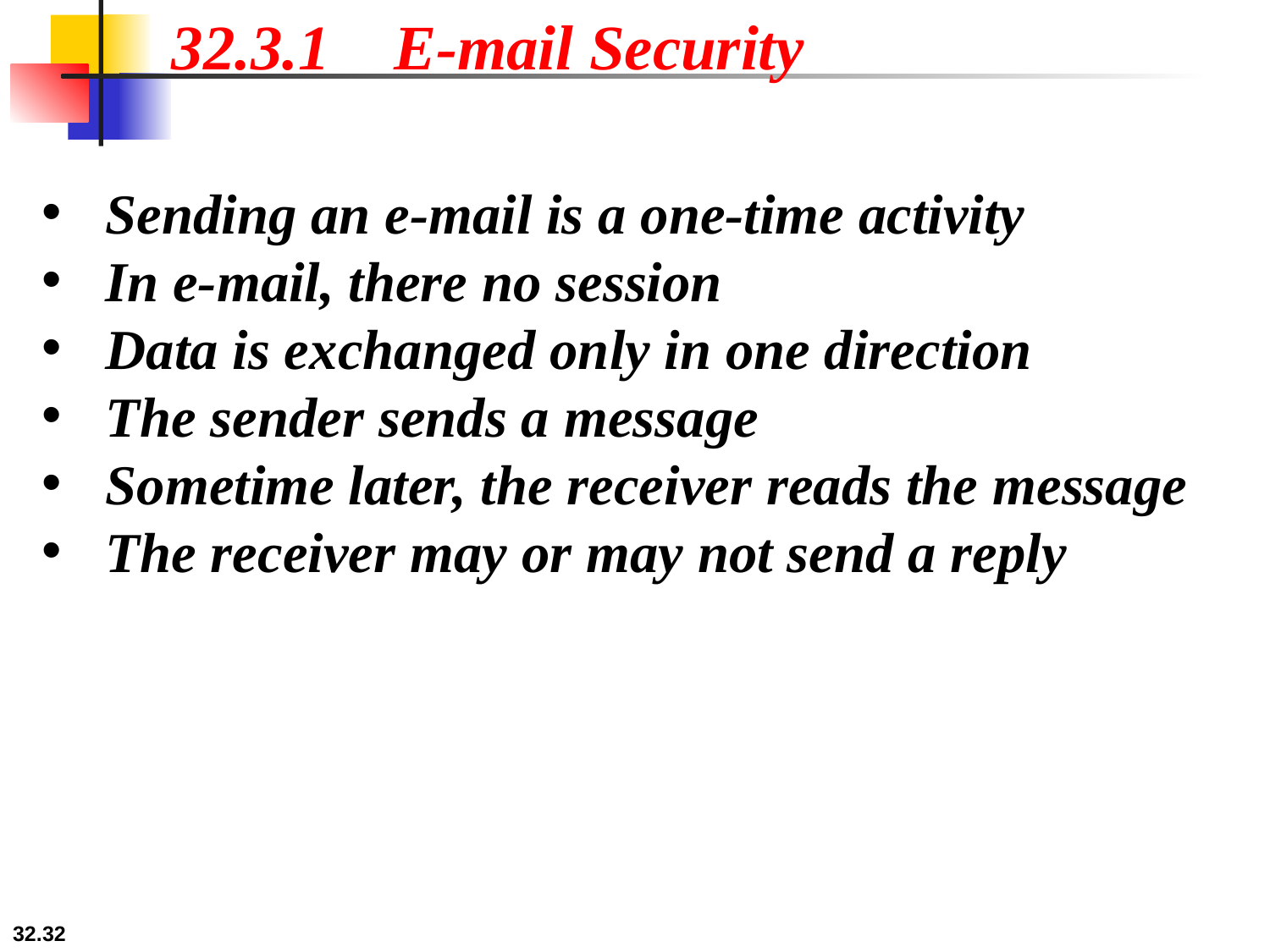

32.3.1    E-mail Security

Sending an e-mail is a one-time activity
In e-mail, there no session
Data is exchanged only in one direction
The sender sends a message
Sometime later, the receiver reads the message
The receiver may or may not send a reply

32.32